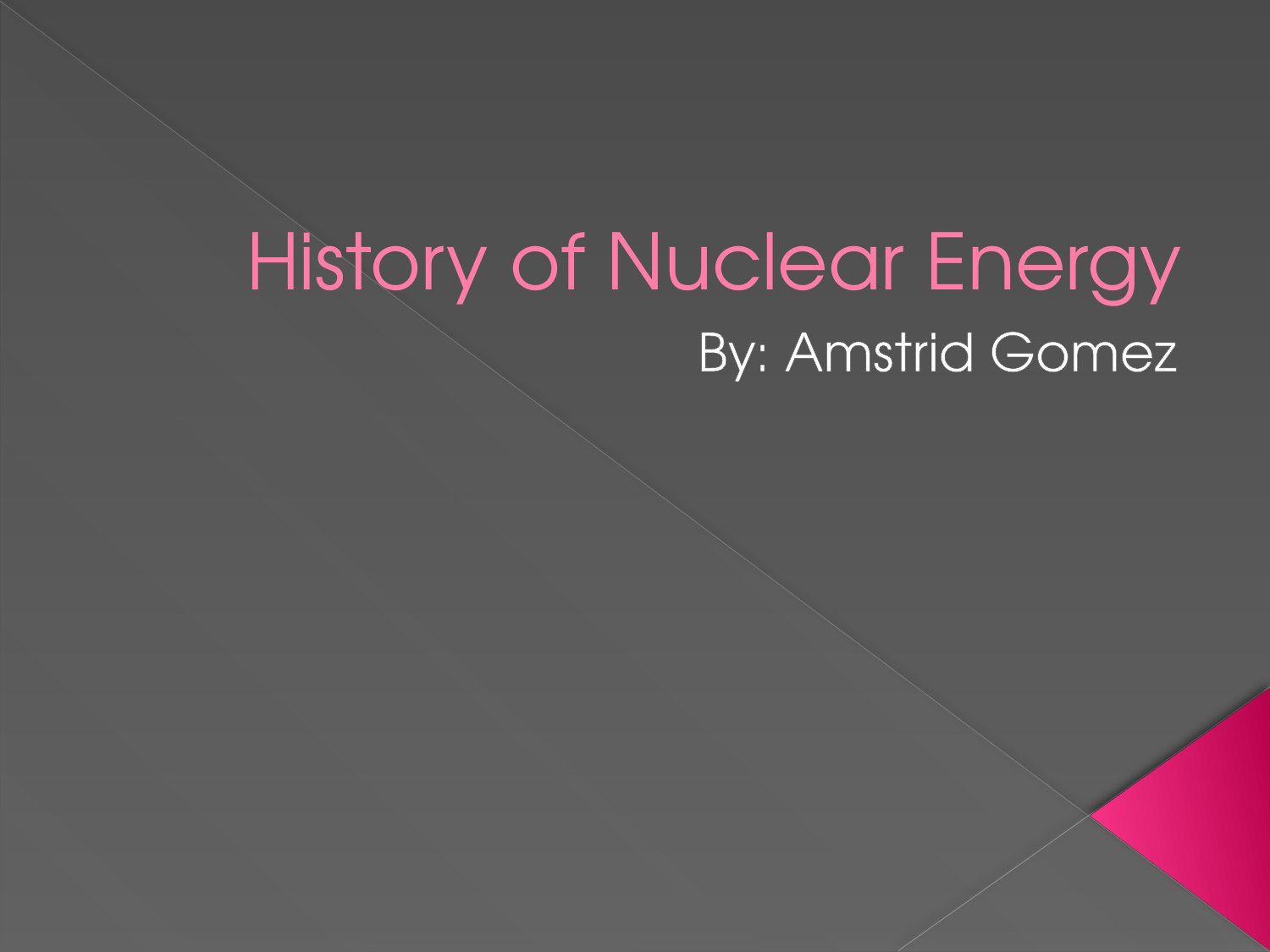

# History of Nuclear Energy
By: Amstrid Gomez